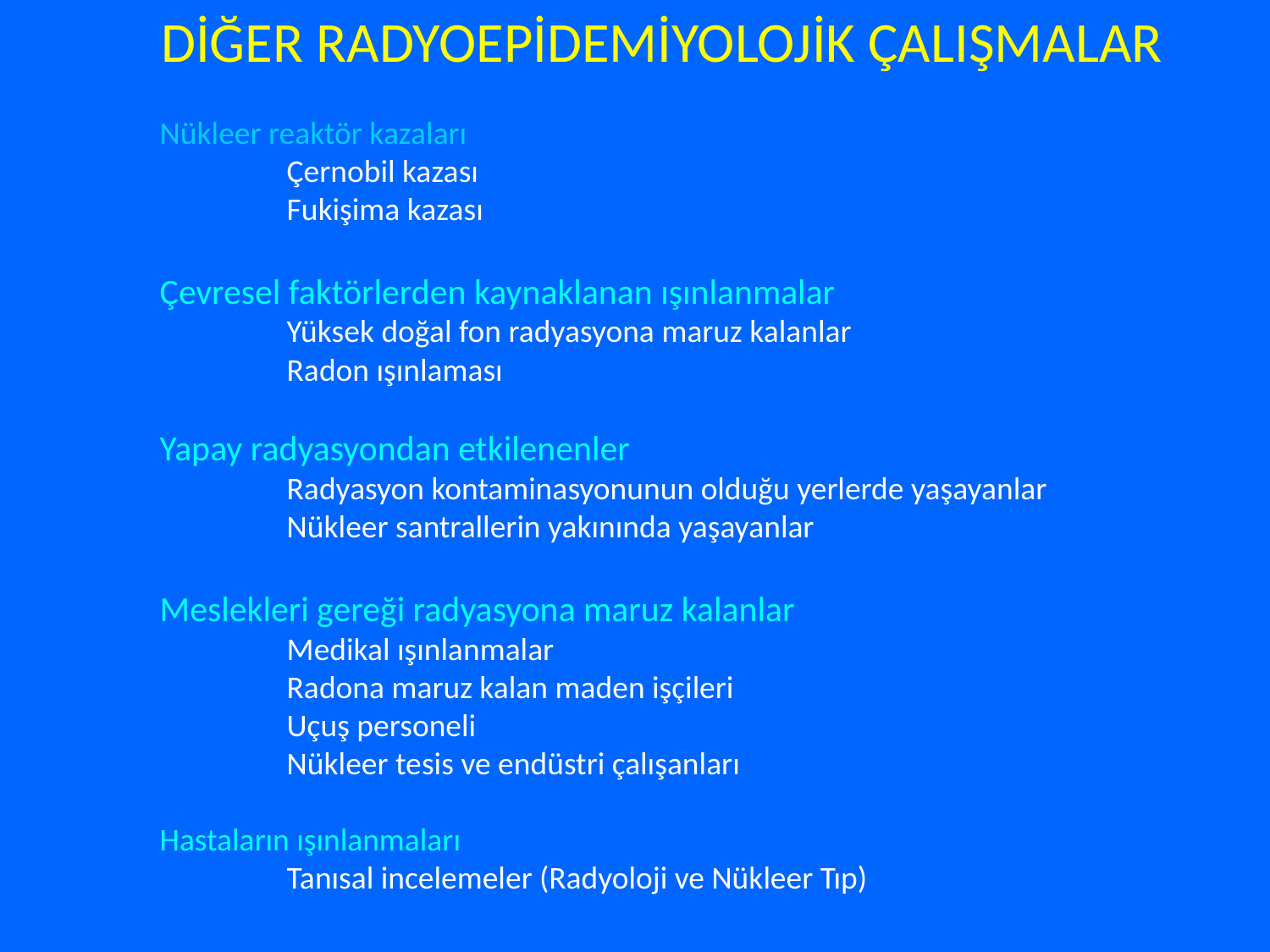

DİĞER RADYOEPİDEMİYOLOJİK ÇALIŞMALAR
Nükleer reaktör kazaları
	Çernobil kazası
	Fukişima kazası

Çevresel faktörlerden kaynaklanan ışınlanmalar
	Yüksek doğal fon radyasyona maruz kalanlar
	Radon ışınlaması

Yapay radyasyondan etkilenenler
	Radyasyon kontaminasyonunun olduğu yerlerde yaşayanlar
	Nükleer santrallerin yakınında yaşayanlar

Meslekleri gereği radyasyona maruz kalanlar
	Medikal ışınlanmalar
	Radona maruz kalan maden işçileri
	Uçuş personeli
	Nükleer tesis ve endüstri çalışanları

Hastaların ışınlanmaları
	Tanısal incelemeler (Radyoloji ve Nükleer Tıp)